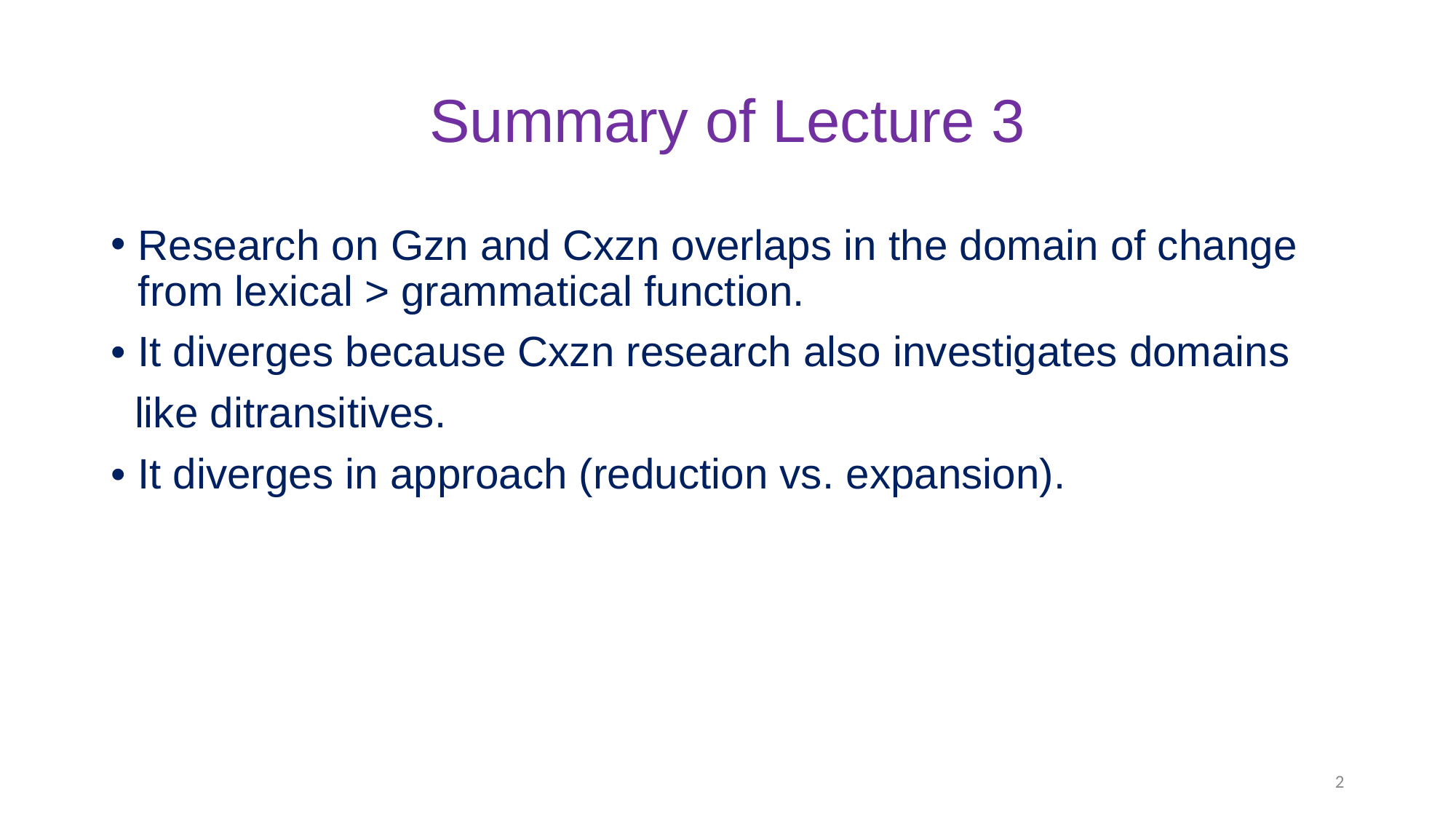

# Summary of Lecture 3
Research on Gzn and Cxzn overlaps in the domain of change from lexical > grammatical function.
• It diverges because Cxzn research also investigates domains
  like ditransitives.
• It diverges in approach (reduction vs. expansion).

2